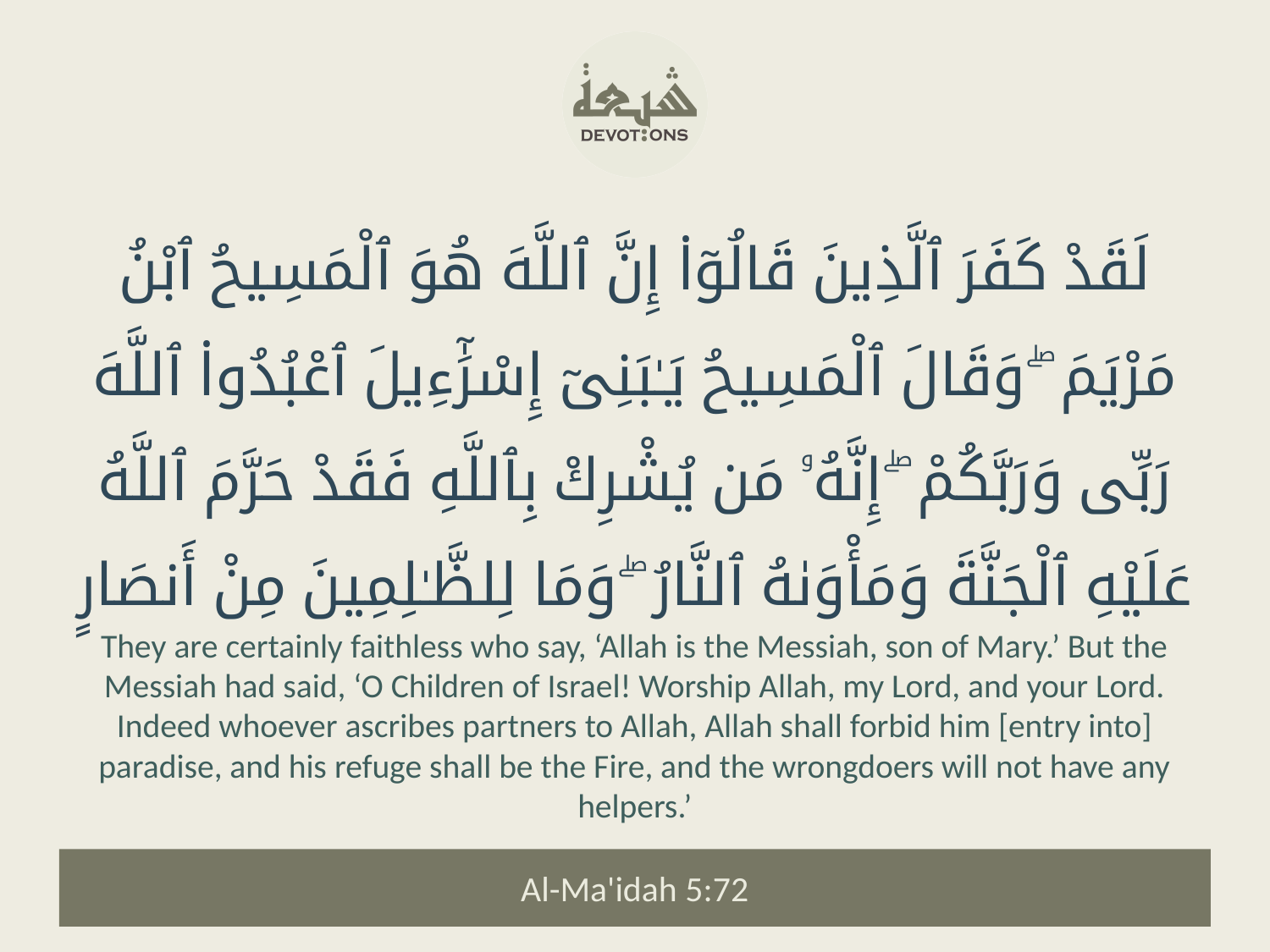

لَقَدْ كَفَرَ ٱلَّذِينَ قَالُوٓا۟ إِنَّ ٱللَّهَ هُوَ ٱلْمَسِيحُ ٱبْنُ مَرْيَمَ ۖ وَقَالَ ٱلْمَسِيحُ يَـٰبَنِىٓ إِسْرَٰٓءِيلَ ٱعْبُدُوا۟ ٱللَّهَ رَبِّى وَرَبَّكُمْ ۖ إِنَّهُۥ مَن يُشْرِكْ بِٱللَّهِ فَقَدْ حَرَّمَ ٱللَّهُ عَلَيْهِ ٱلْجَنَّةَ وَمَأْوَىٰهُ ٱلنَّارُ ۖ وَمَا لِلظَّـٰلِمِينَ مِنْ أَنصَارٍ
They are certainly faithless who say, ‘Allah is the Messiah, son of Mary.’ But the Messiah had said, ‘O Children of Israel! Worship Allah, my Lord, and your Lord. Indeed whoever ascribes partners to Allah, Allah shall forbid him [entry into] paradise, and his refuge shall be the Fire, and the wrongdoers will not have any helpers.’
Al-Ma'idah 5:72